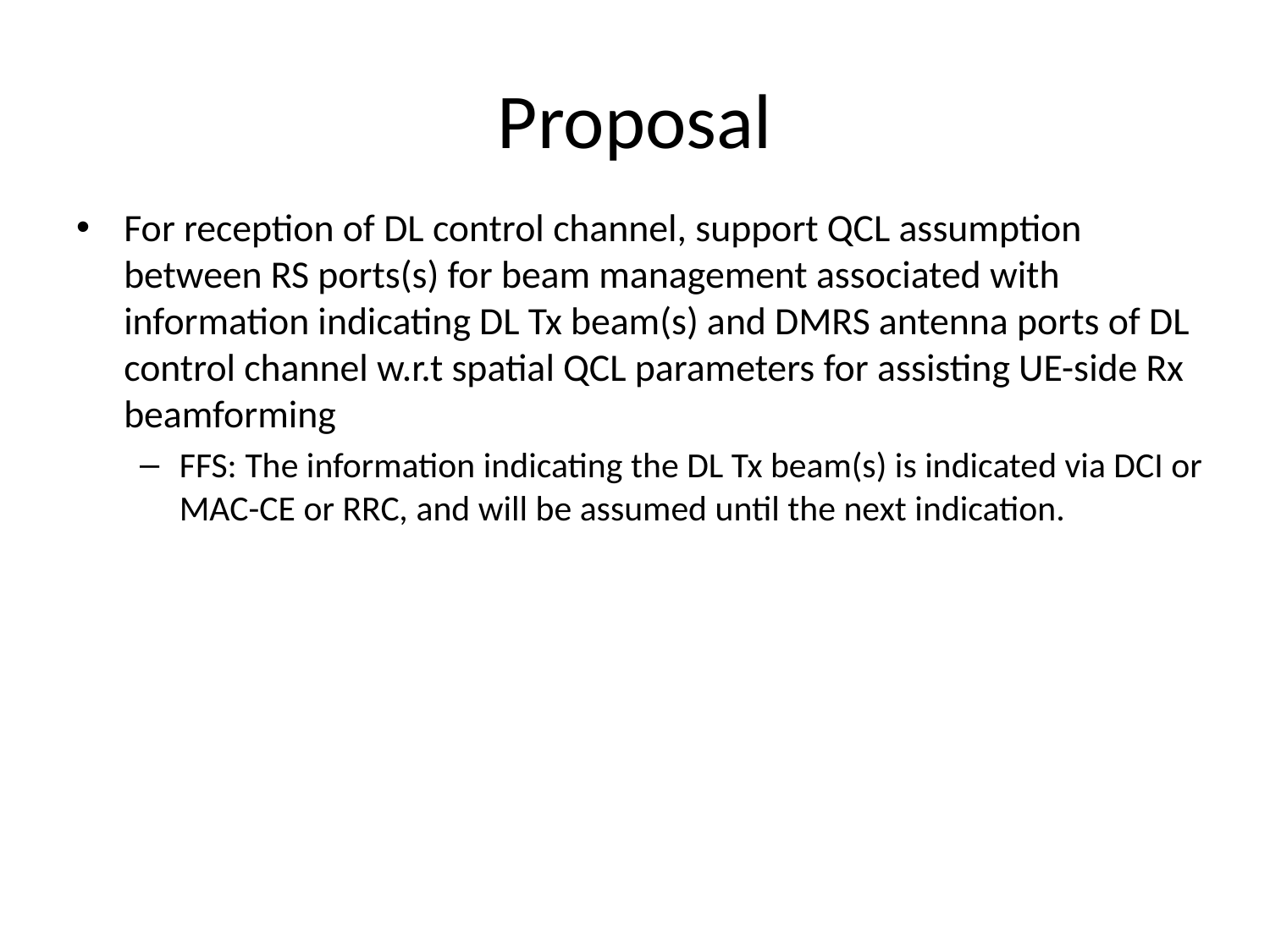

# Proposal
For reception of DL control channel, support QCL assumption between RS ports(s) for beam management associated with information indicating DL Tx beam(s) and DMRS antenna ports of DL control channel w.r.t spatial QCL parameters for assisting UE-side Rx beamforming
FFS: The information indicating the DL Tx beam(s) is indicated via DCI or MAC-CE or RRC, and will be assumed until the next indication.